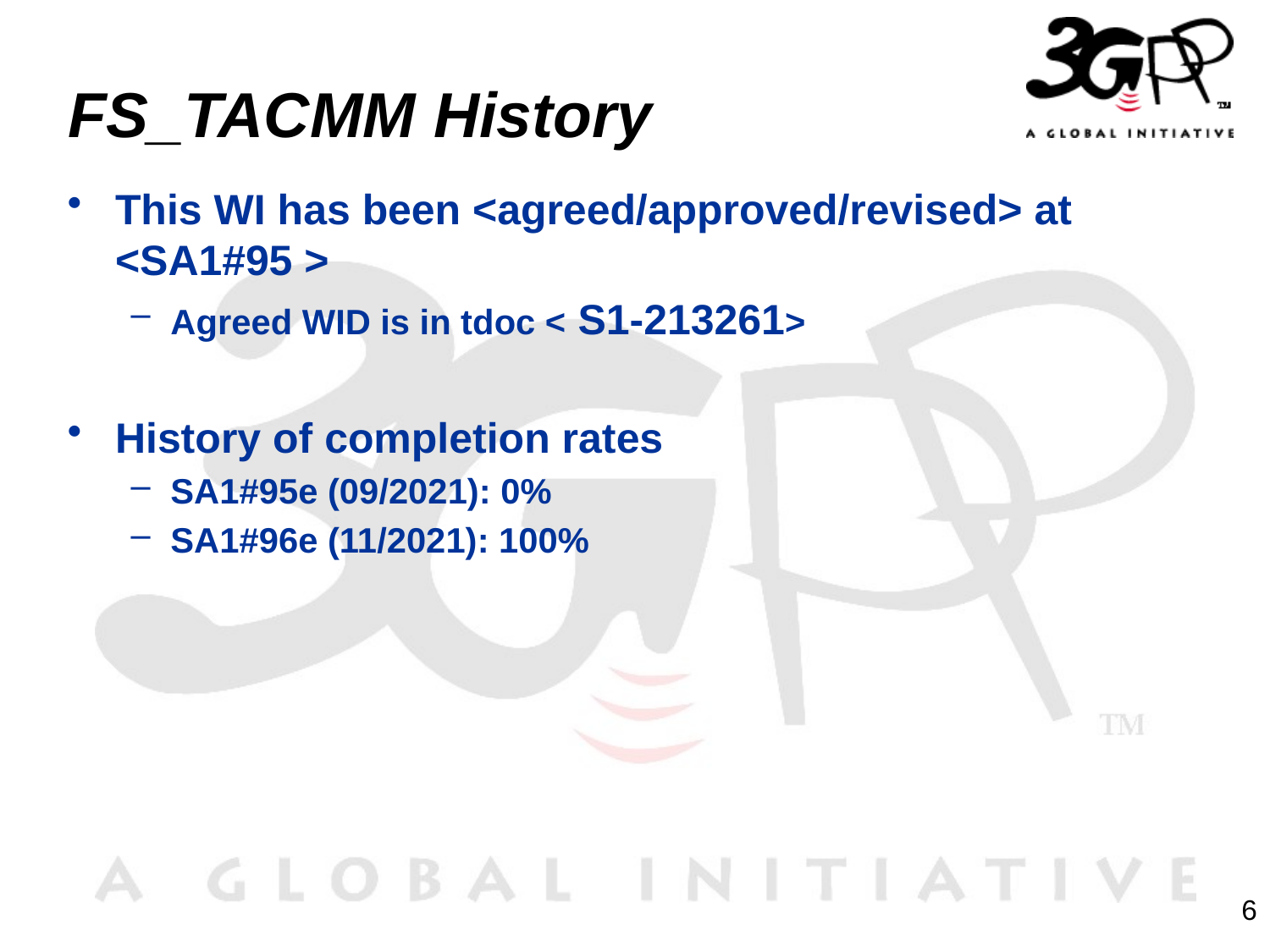

# FS_TACMM History
This WI has been <agreed/approved/revised> at <SA1#95 >
Agreed WID is in tdoc < S1-213261>

History of completion rates
SA1#95e (09/2021): 0%
SA1#96e (11/2021): 100%

6